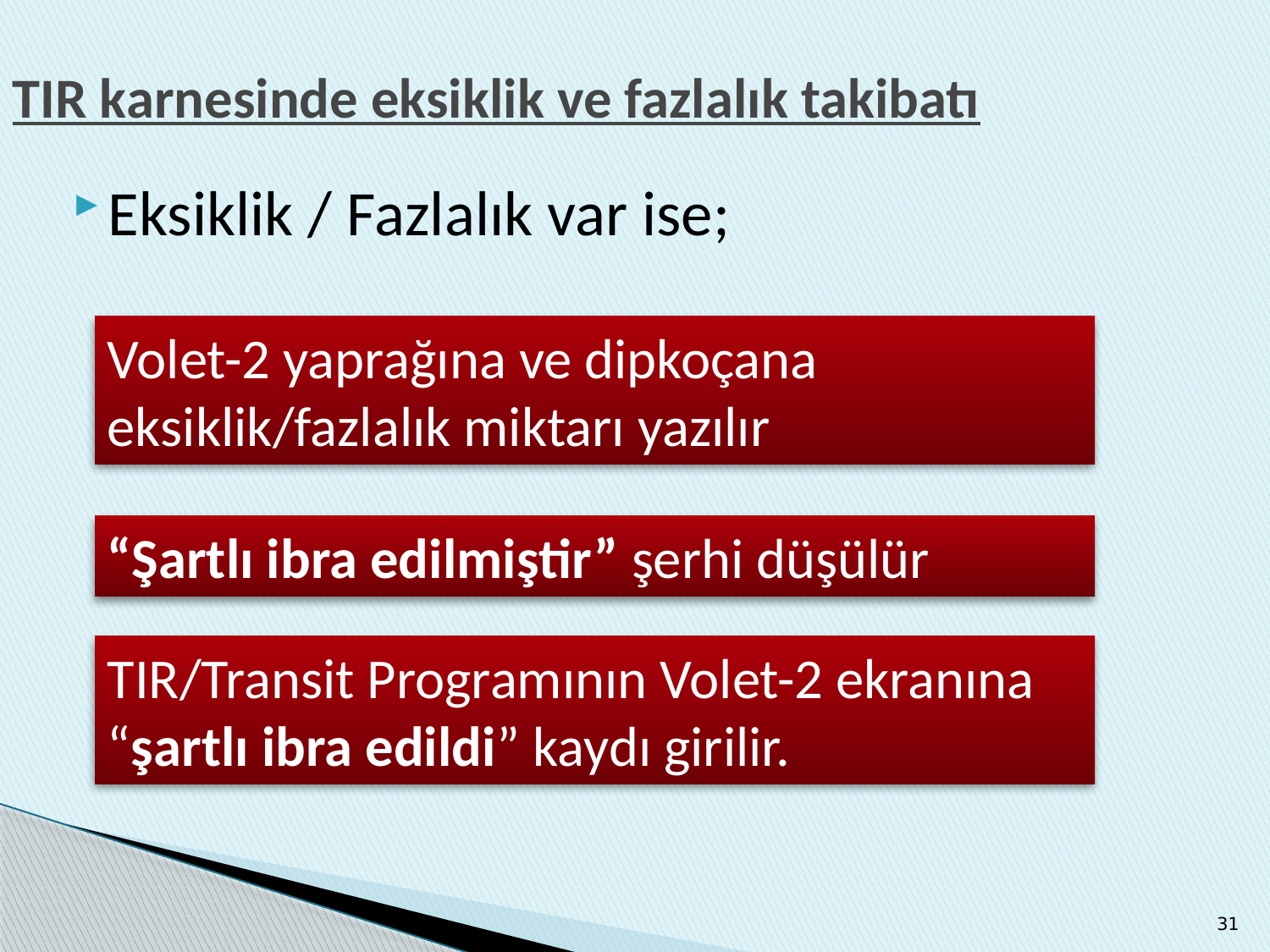

# TIR karnesinde eksiklik ve fazlalık takibatı
Eksiklik / Fazlalık var ise;
Volet-2 yaprağına ve dipkoçana eksiklik/fazlalık miktarı yazılır
“Şartlı ibra edilmiştir” şerhi düşülür
TIR/Transit Programının Volet-2 ekranına “şartlı ibra edildi” kaydı girilir.
31